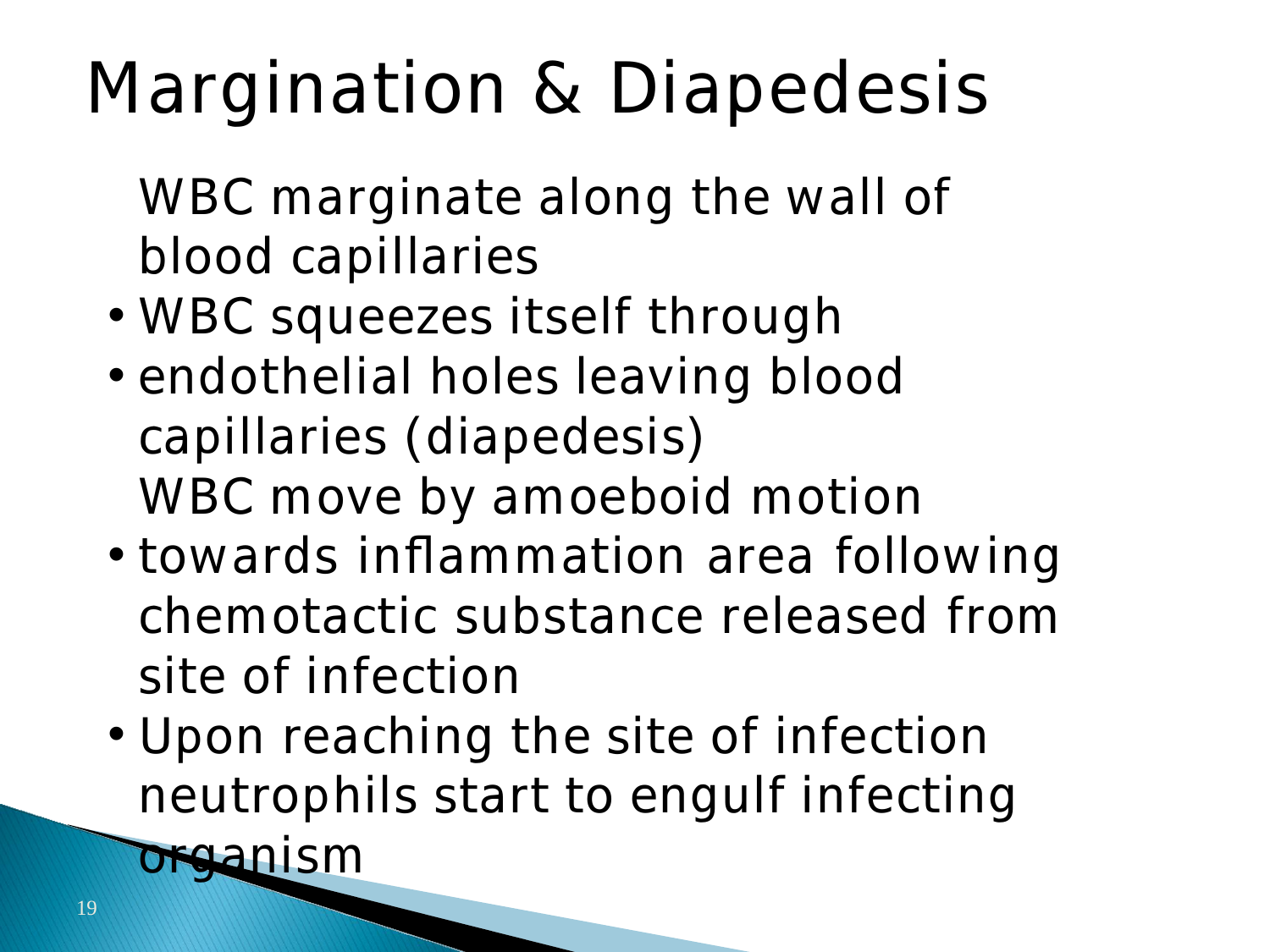

# Margination & Diapedesis
WBC marginate along the wall of
blood capillaries
WBC squeezes itself through
endothelial holes leaving blood
capillaries (diapedesis)
WBC move by amoeboid motion
towards inflammation area following chemotactic substance released from site of infection
Upon reaching the site of infection neutrophils start to engulf infecting organism
19